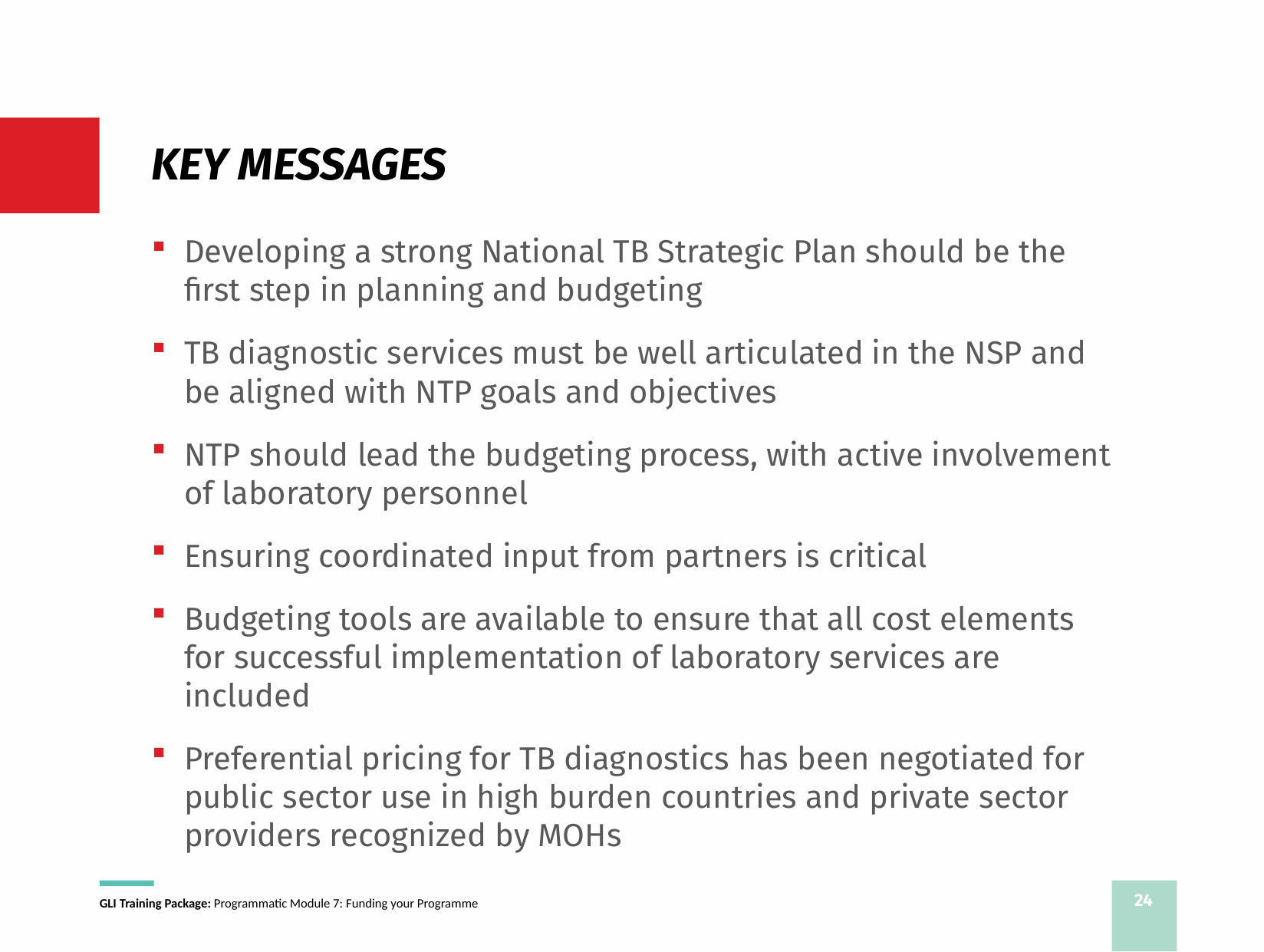

# KEY MESSAGES
Developing a strong National TB Strategic Plan should be the first step in planning and budgeting
TB diagnostic services must be well articulated in the NSP and be aligned with NTP goals and objectives
NTP should lead the budgeting process, with active involvement of laboratory personnel
Ensuring coordinated input from partners is critical
Budgeting tools are available to ensure that all cost elements for successful implementation of laboratory services are included
Preferential pricing for TB diagnostics has been negotiated for public sector use in high burden countries and private sector providers recognized by MOHs